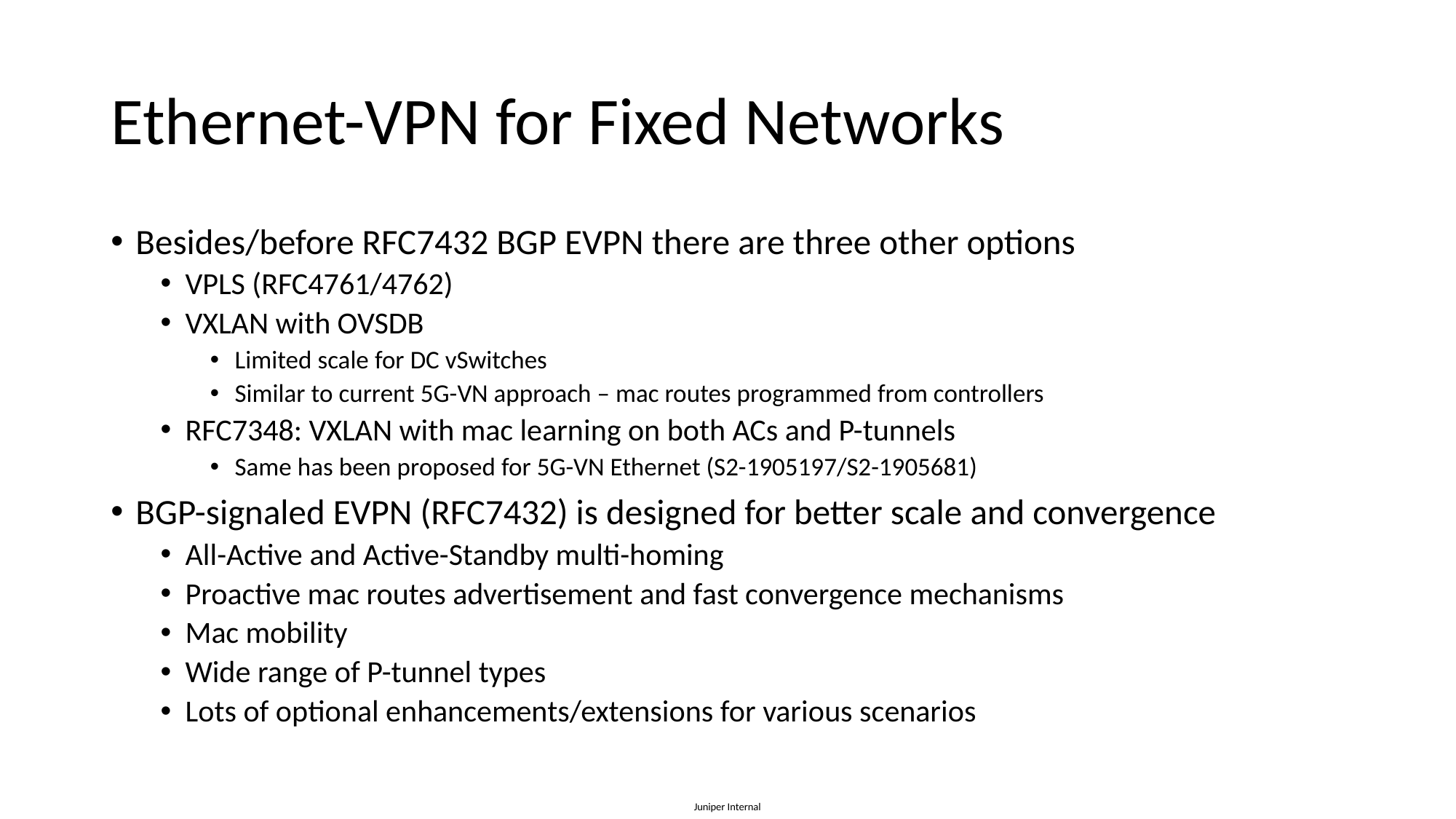

# Ethernet-VPN for Fixed Networks
Besides/before RFC7432 BGP EVPN there are three other options
VPLS (RFC4761/4762)
VXLAN with OVSDB
Limited scale for DC vSwitches
Similar to current 5G-VN approach – mac routes programmed from controllers
RFC7348: VXLAN with mac learning on both ACs and P-tunnels
Same has been proposed for 5G-VN Ethernet (S2-1905197/S2-1905681)
BGP-signaled EVPN (RFC7432) is designed for better scale and convergence
All-Active and Active-Standby multi-homing
Proactive mac routes advertisement and fast convergence mechanisms
Mac mobility
Wide range of P-tunnel types
Lots of optional enhancements/extensions for various scenarios